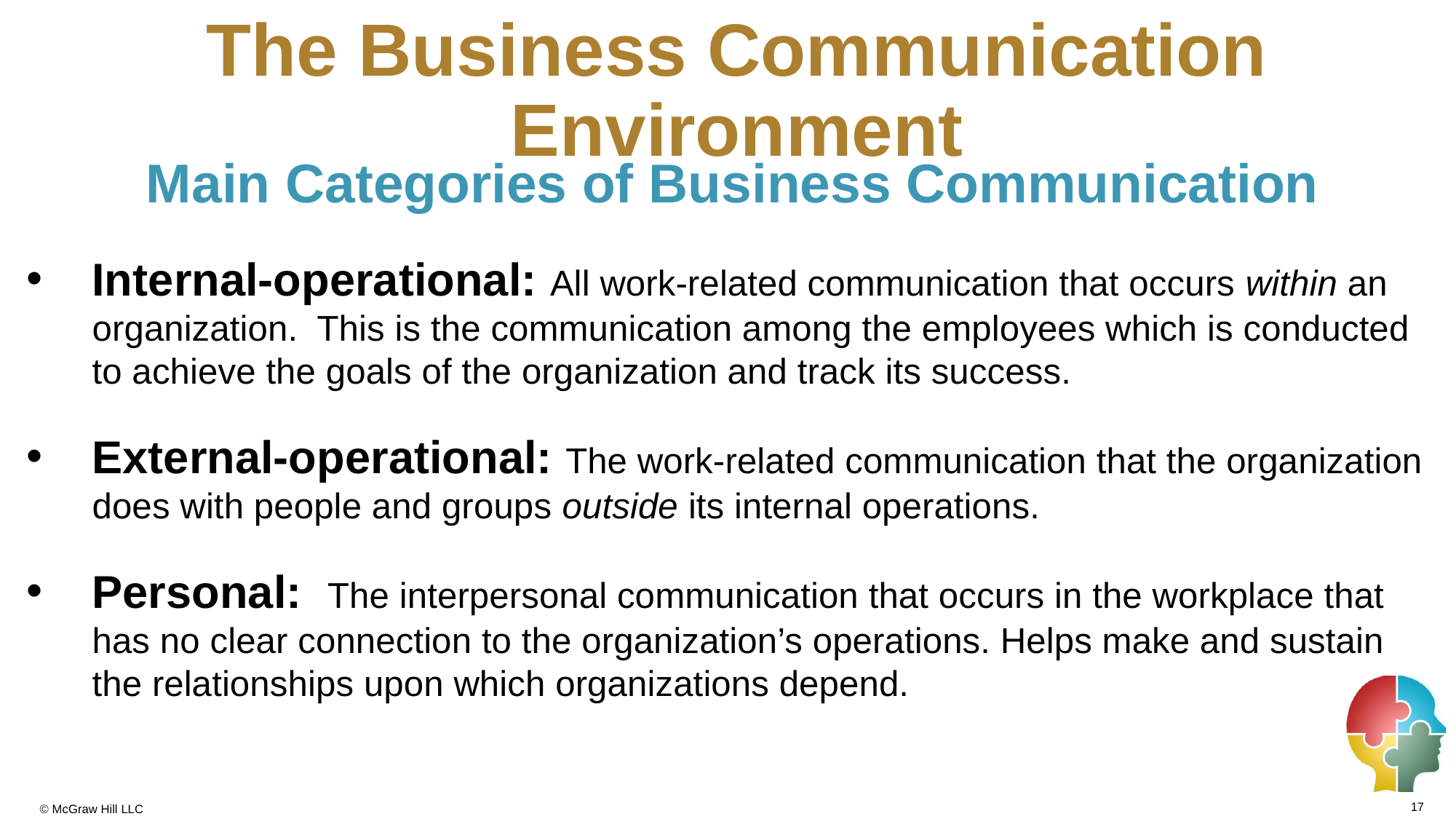

# The Business Communication Environment
Main Categories of Business Communication
Internal-operational: All work-related communication that occurs within an organization.  This is the communication among the employees which is conducted to achieve the goals of the organization and track its success.
External-operational: The work-related communication that the organization does with people and groups outside its internal operations.
Personal:  The interpersonal communication that occurs in the workplace that has no clear connection to the organization’s operations. Helps make and sustain the relationships upon which organizations depend.
17